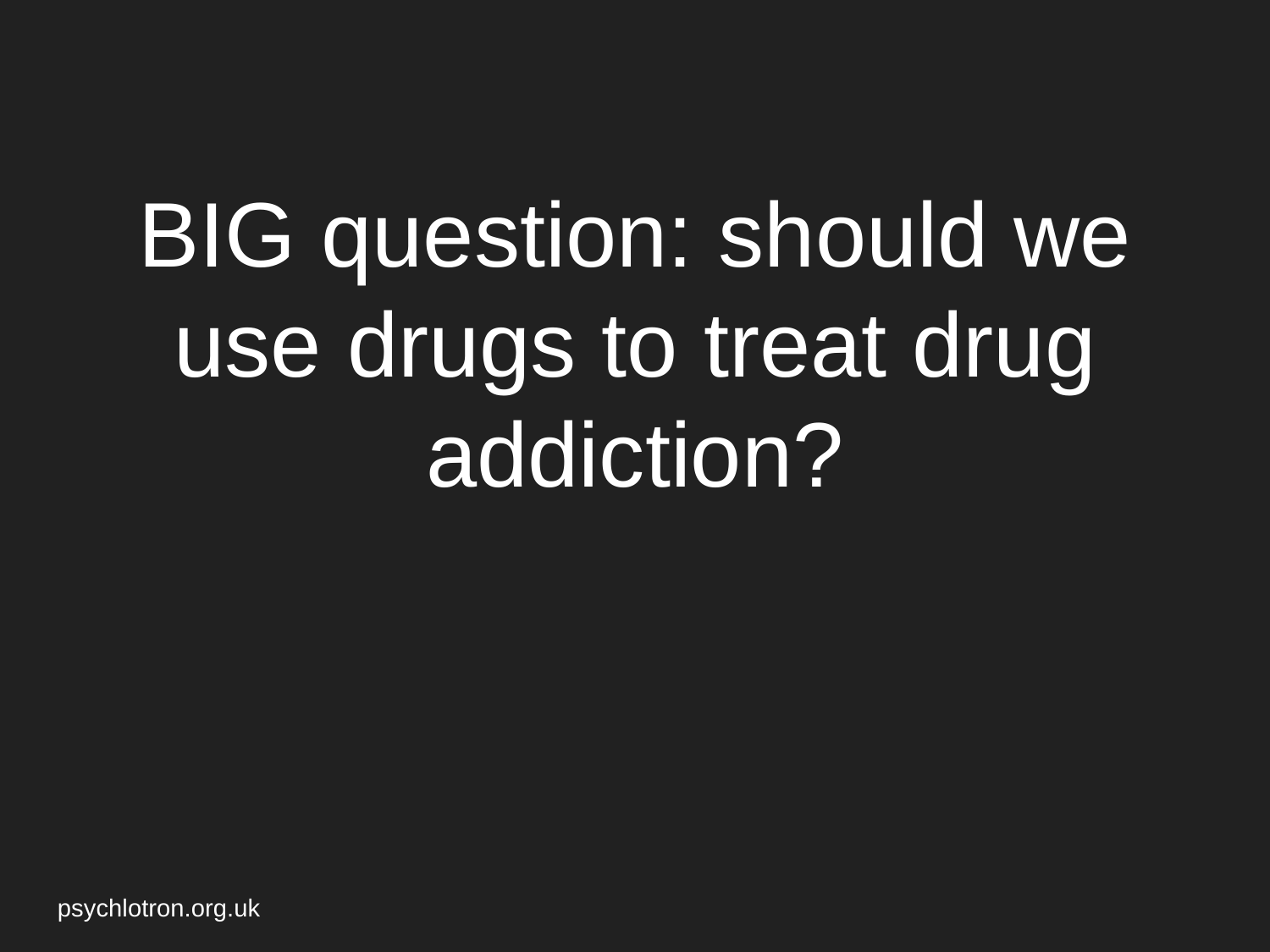

# BIG question: should we use drugs to treat drug addiction?